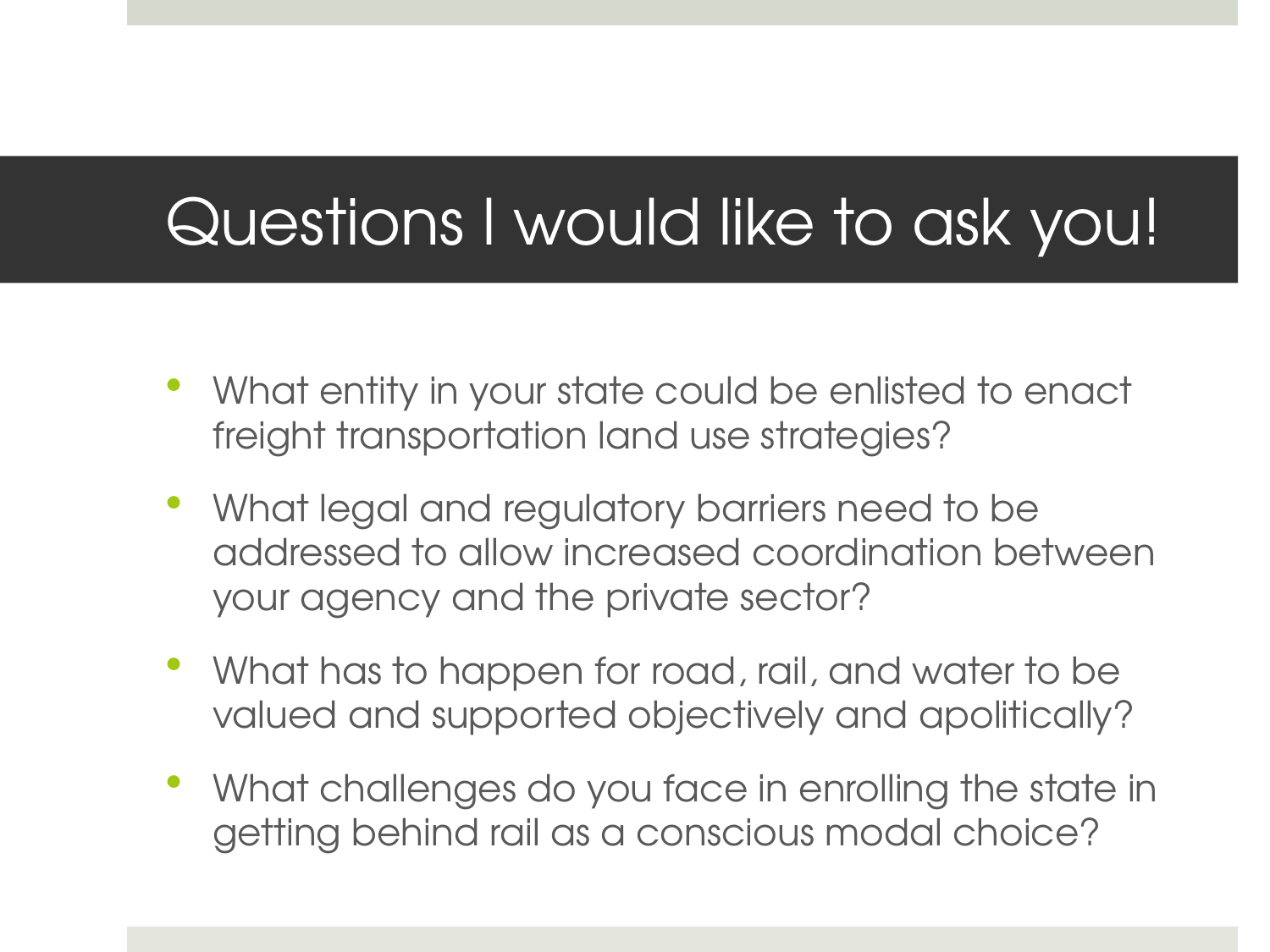

# Questions I would like to ask you!
What entity in your state could be enlisted to enact freight transportation land use strategies?
What legal and regulatory barriers need to be addressed to allow increased coordination between your agency and the private sector?
What has to happen for road, rail, and water to be valued and supported objectively and apolitically?
What challenges do you face in enrolling the state in getting behind rail as a conscious modal choice?